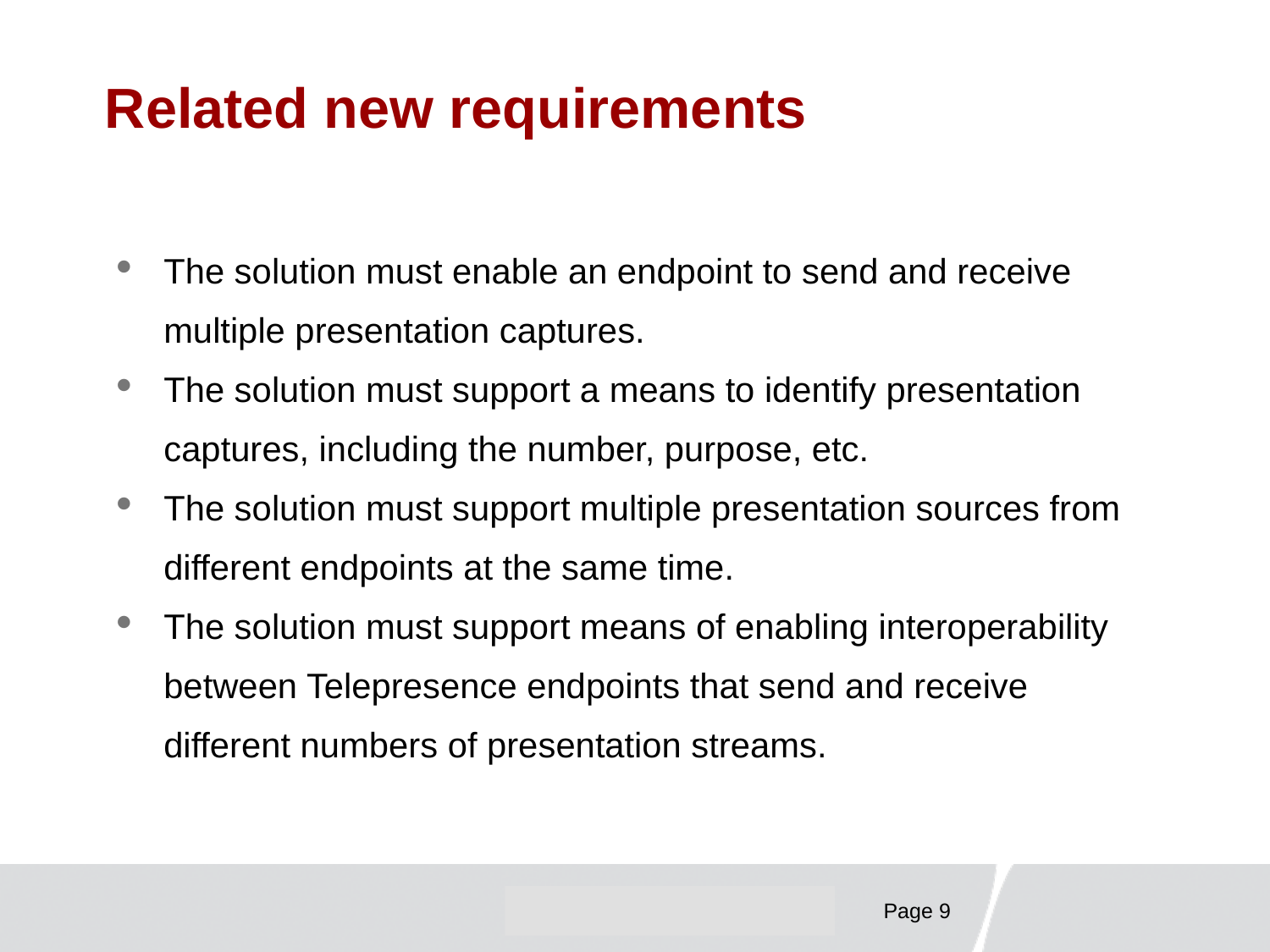

# Related new requirements
The solution must enable an endpoint to send and receive multiple presentation captures.
The solution must support a means to identify presentation captures, including the number, purpose, etc.
The solution must support multiple presentation sources from different endpoints at the same time.
The solution must support means of enabling interoperability between Telepresence endpoints that send and receive different numbers of presentation streams.